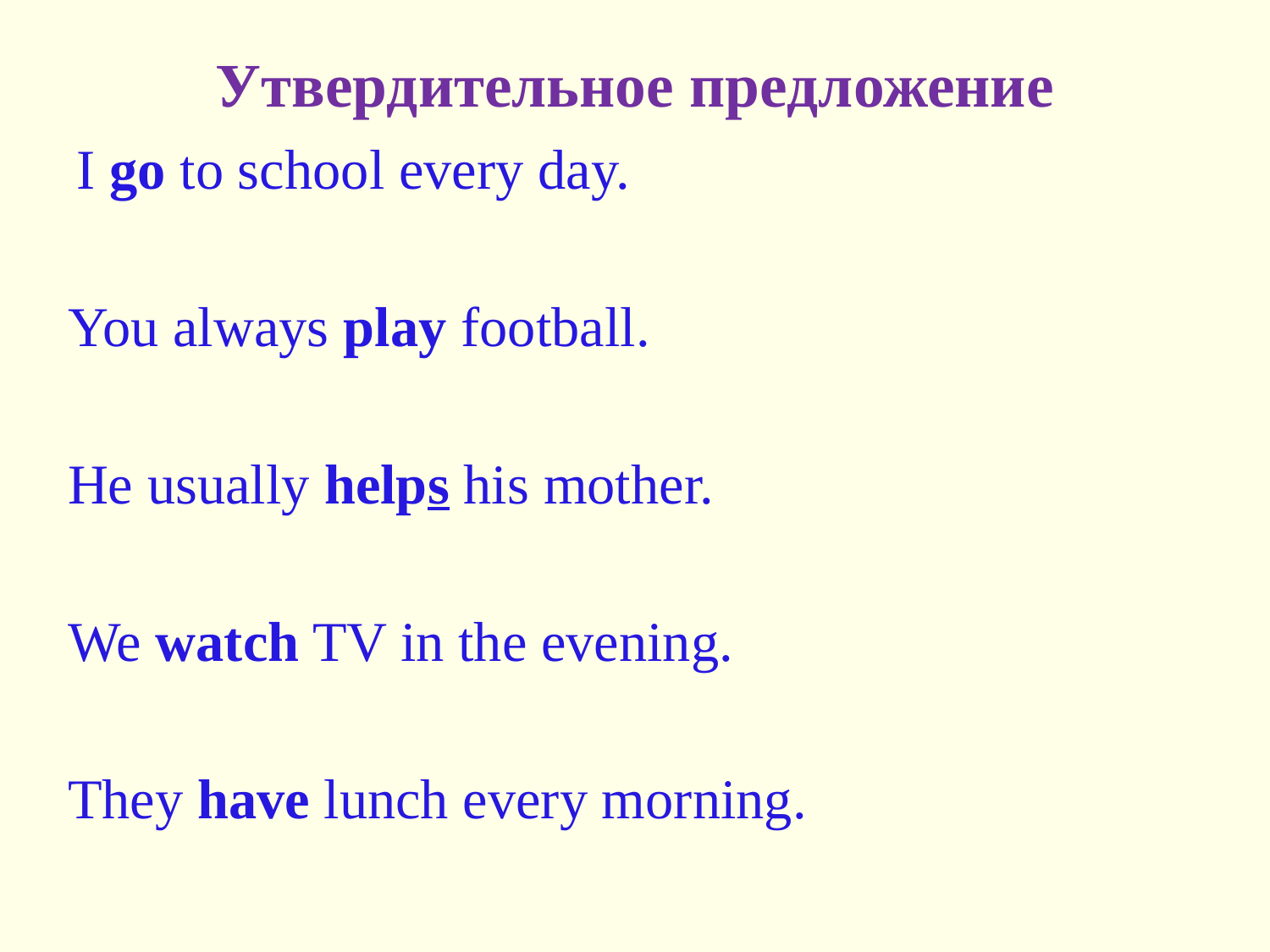

# Утвердительное предложение
 I go to school every day.

You always play football.

He usually helps his mother.

We watch TV in the evening.

They have lunch every morning.